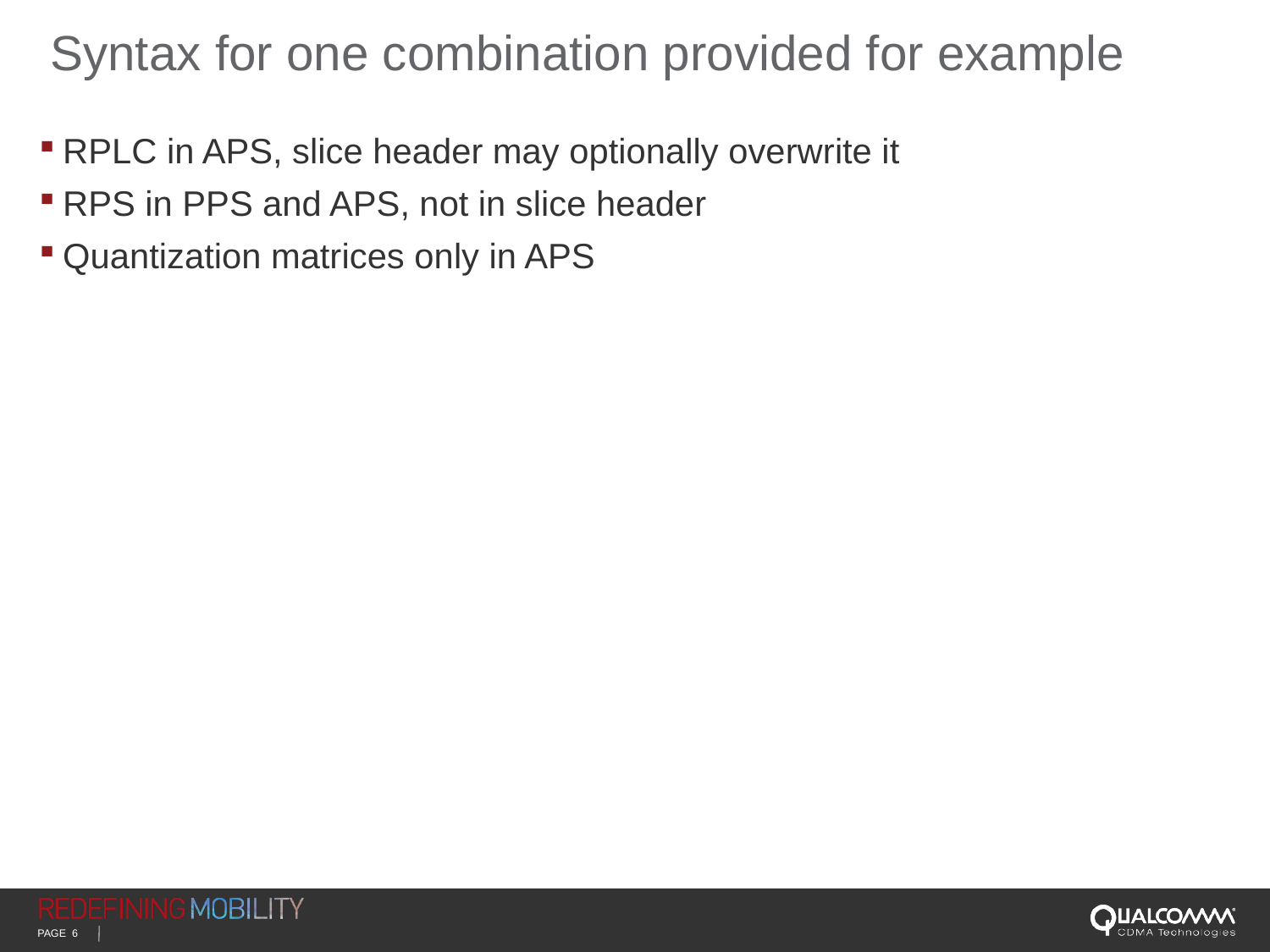

# Syntax for one combination provided for example
RPLC in APS, slice header may optionally overwrite it
RPS in PPS and APS, not in slice header
Quantization matrices only in APS